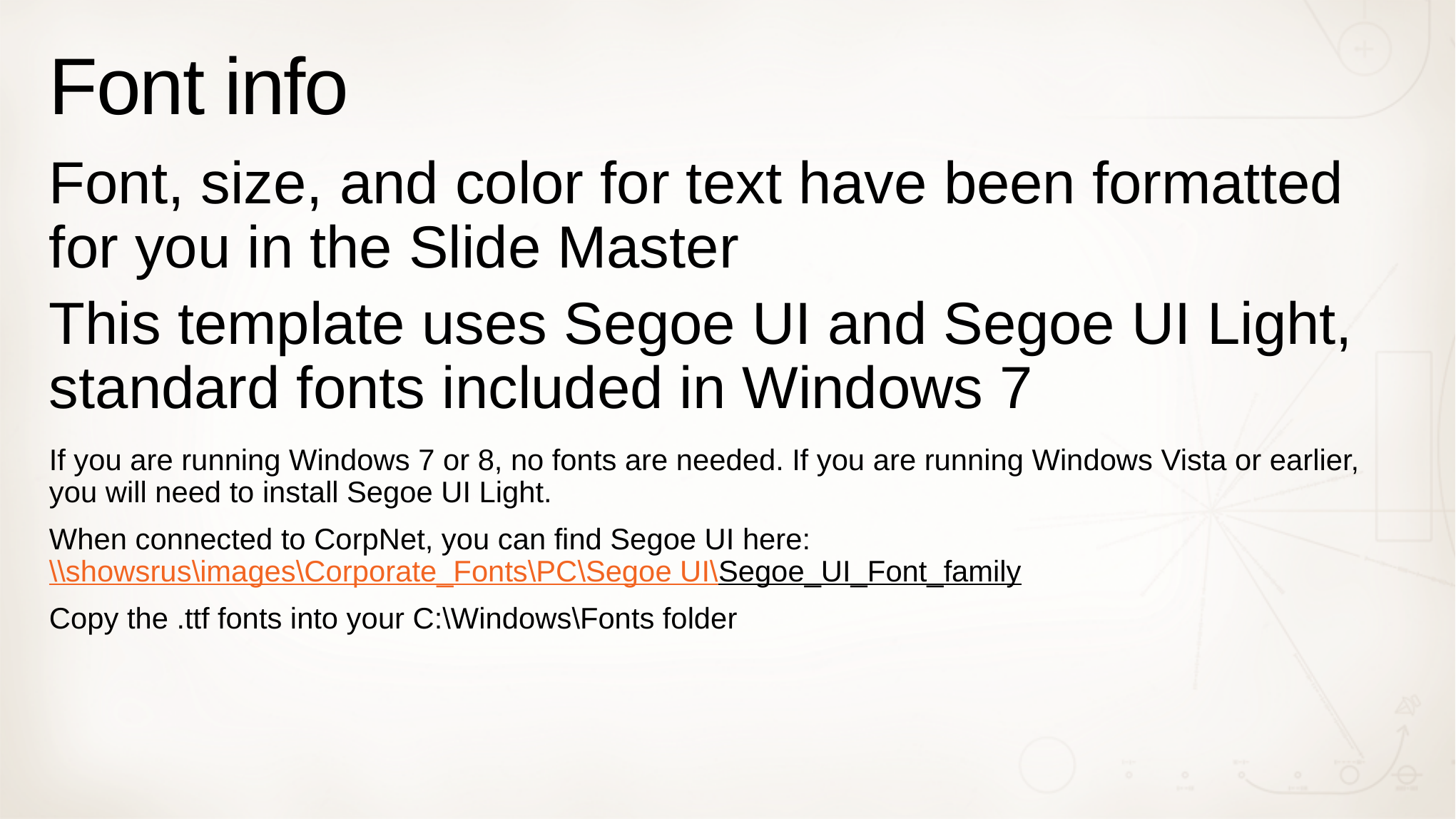

# Font info
Font, size, and color for text have been formatted
for you in the Slide Master
This template uses Segoe UI and Segoe UI Light, standard fonts included in Windows 7
If you are running Windows 7 or 8, no fonts are needed. If you are running Windows Vista or earlier, you will need to install Segoe UI Light.
When connected to CorpNet, you can find Segoe UI here:
\\showsrus\images\Corporate_Fonts\PC\Segoe UI\Segoe_UI_Font_family
Copy the .ttf fonts into your C:\Windows\Fonts folder